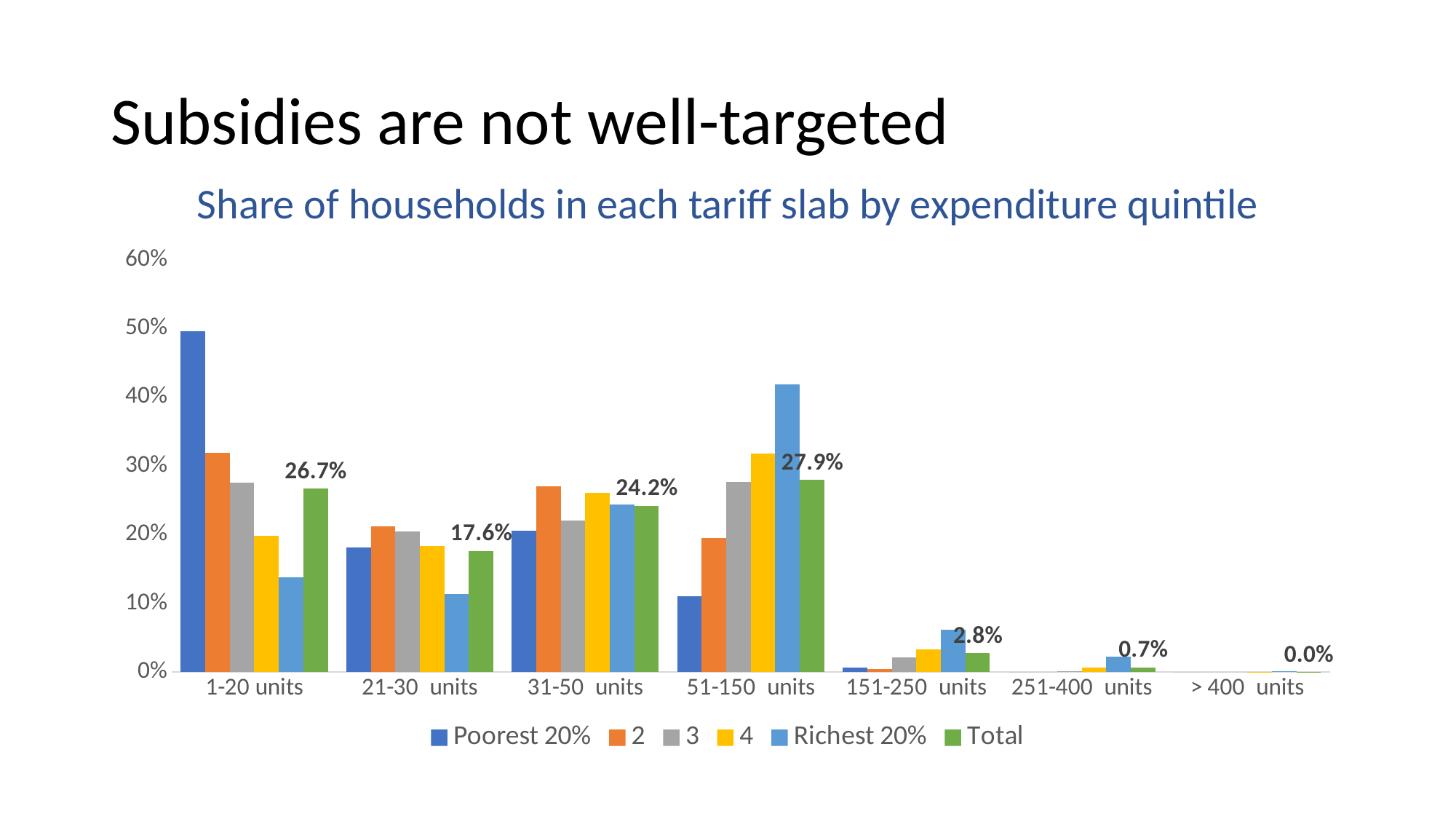

# Subsidies are not well-targeted
Share of households in each tariff slab by expenditure quintile

### Chart

| Category | Poorest 20% | 2 | 3 | 4 | Richest 20% | Total |
|---|---|---|---|---|---|---|
| 1-20 units | 0.49579837918281555 | 0.31920167803764343 | 0.2756669819355011 | 0.1986895054578781 | 0.13800941407680511 | 0.2666971981525421 |
| 21-30  units | 0.1810356080532074 | 0.21175311505794525 | 0.2041674703359604 | 0.1835370659828186 | 0.1136109009385109 | 0.1763729453086853 |
| 31-50  units | 0.2054309993982315 | 0.2701329290866852 | 0.22063732147216797 | 0.2606535851955414 | 0.2439662516117096 | 0.24214893579483032 |
| 51-150  units | 0.11080309003591537 | 0.19483253359794617 | 0.2770107388496399 | 0.31761401891708374 | 0.41876575350761414 | 0.27943509817123413 |
| 151-250  units | 0.006931918207556009 | 0.00407976470887661 | 0.02092159353196621 | 0.03318903595209122 | 0.06164442375302315 | 0.02797812968492508 |
| 251-400  units | 0.0 | 0.0 | 0.0015959141310304403 | 0.006132951006293297 | 0.022482573986053467 | 0.006970155984163284 |
| > 400  units | 0.0 | 0.0 | 0.0 | 0.0001838612515712157 | 0.0015206777025014162 | 0.00039754153112880886 |